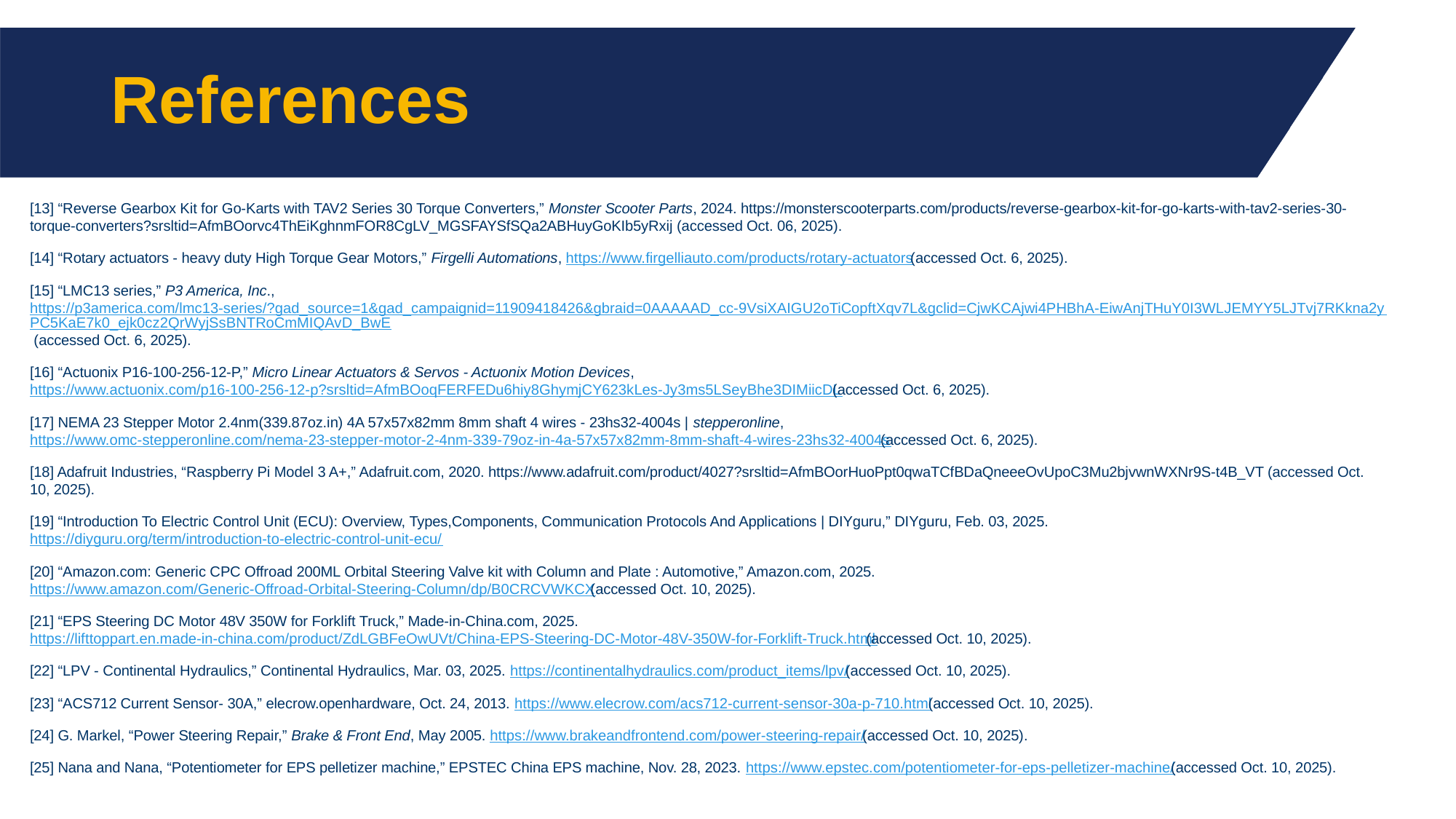

# References
[13] “Reverse Gearbox Kit for Go-Karts with TAV2 Series 30 Torque Converters,” Monster Scooter Parts, 2024. https://monsterscooterparts.com/products/reverse-gearbox-kit-for-go-karts-with-tav2-series-30-torque-converters?srsltid=AfmBOorvc4ThEiKghnmFOR8CgLV_MGSFAYSfSQa2ABHuyGoKIb5yRxij (accessed Oct. 06, 2025).
[14] “Rotary actuators - heavy duty High Torque Gear Motors,” Firgelli Automations, https://www.firgelliauto.com/products/rotary-actuators (accessed Oct. 6, 2025).
[15] “LMC13 series,” P3 America, Inc., https://p3america.com/lmc13-series/?gad_source=1&gad_campaignid=11909418426&gbraid=0AAAAAD_cc-9VsiXAIGU2oTiCopftXqv7L&gclid=CjwKCAjwi4PHBhA-EiwAnjTHuY0I3WLJEMYY5LJTvj7RKkna2yPC5KaE7k0_ejk0cz2QrWyjSsBNTRoCmMIQAvD_BwE (accessed Oct. 6, 2025).
[16] “Actuonix P16-100-256-12-P,” Micro Linear Actuators & Servos - Actuonix Motion Devices, https://www.actuonix.com/p16-100-256-12-p?srsltid=AfmBOoqFERFEDu6hiy8GhymjCY623kLes-Jy3ms5LSeyBhe3DIMiicDL (accessed Oct. 6, 2025).
[17] NEMA 23 Stepper Motor 2.4nm(339.87oz.in) 4A 57x57x82mm 8mm shaft 4 wires - 23hs32-4004s | stepperonline, https://www.omc-stepperonline.com/nema-23-stepper-motor-2-4nm-339-79oz-in-4a-57x57x82mm-8mm-shaft-4-wires-23hs32-4004s (accessed Oct. 6, 2025).
[18] Adafruit Industries, “Raspberry Pi Model 3 A+,” Adafruit.com, 2020. https://www.adafruit.com/product/4027?srsltid=AfmBOorHuoPpt0qwaTCfBDaQneeeOvUpoC3Mu2bjvwnWXNr9S-t4B_VT (accessed Oct. 10, 2025).
[19] “Introduction To Electric Control Unit (ECU): Overview, Types,Components, Communication Protocols And Applications | DIYguru,” DIYguru, Feb. 03, 2025. https://diyguru.org/term/introduction-to-electric-control-unit-ecu/
[20] “Amazon.com: Generic CPC Offroad 200ML Orbital Steering Valve kit with Column and Plate : Automotive,” Amazon.com, 2025. https://www.amazon.com/Generic-Offroad-Orbital-Steering-Column/dp/B0CRCVWKCX (accessed Oct. 10, 2025).
[21] “EPS Steering DC Motor 48V 350W for Forklift Truck,” Made-in-China.com, 2025. https://lifttoppart.en.made-in-china.com/product/ZdLGBFeOwUVt/China-EPS-Steering-DC-Motor-48V-350W-for-Forklift-Truck.html (accessed Oct. 10, 2025).
[22] “LPV - Continental Hydraulics,” Continental Hydraulics, Mar. 03, 2025. https://continentalhydraulics.com/product_items/lpv/ (accessed Oct. 10, 2025).
[23] “ACS712 Current Sensor- 30A,” elecrow.openhardware, Oct. 24, 2013. https://www.elecrow.com/acs712-current-sensor-30a-p-710.html (accessed Oct. 10, 2025).
[24] G. Markel, “Power Steering Repair,” Brake & Front End, May 2005. https://www.brakeandfrontend.com/power-steering-repair/ (accessed Oct. 10, 2025).
[25] Nana and Nana, “Potentiometer for EPS pelletizer machine,” EPSTEC China EPS machine, Nov. 28, 2023. https://www.epstec.com/potentiometer-for-eps-pelletizer-machine/ (accessed Oct. 10, 2025).